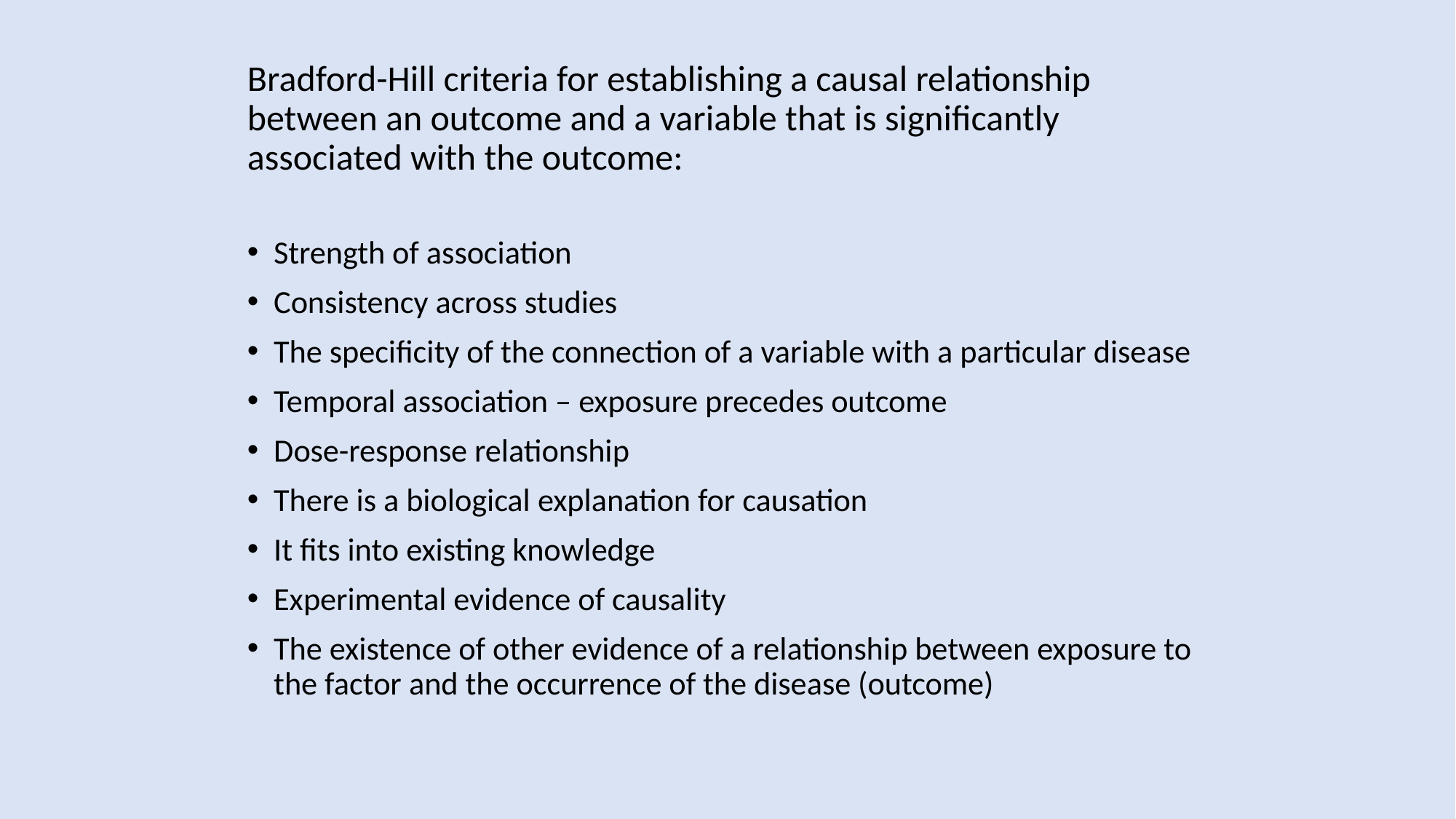

# Bradford-Hill criteria for establishing a causal relationship between an outcome and a variable that is significantly associated with the outcome:
Strength of association
Consistency across studies
The specificity of the connection of a variable with a particular disease
Temporal association – exposure precedes outcome
Dose-response relationship
There is a biological explanation for causation
It fits into existing knowledge
Experimental evidence of causality
The existence of other evidence of a relationship between exposure to the factor and the occurrence of the disease (outcome)